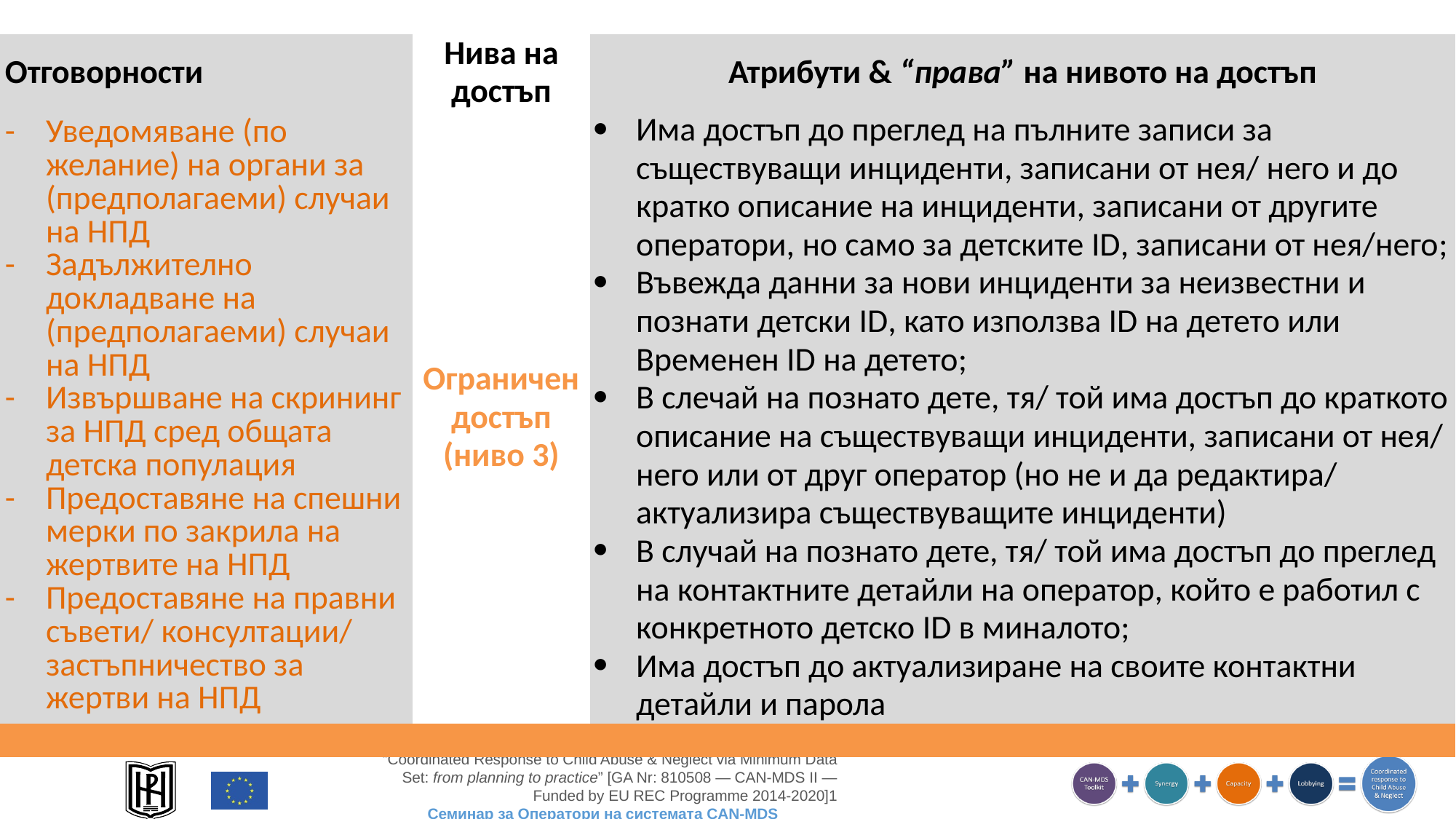

| Отговорности | Нива на достъп | Атрибути & “права” на нивото на достъп |
| --- | --- | --- |
| Уведомяване (по желание) на органи за (предполагаеми) случаи на НПД Задължително докладване на (предполагаеми) случаи на НПД Извършване на скрининг за НПД сред общата детска популация Предоставяне на спешни мерки по закрила на жертвите на НПД Предоставяне на правни съвети/ консултации/ застъпничество за жертви на НПД | Ограничен достъп (ниво 3) | Има достъп до преглед на пълните записи за съществуващи инциденти, записани от нея/ него и до кратко описание на инциденти, записани от другите оператори, но само за детските ID, записани от нея/него; Въвежда данни за нови инциденти за неизвестни и познати детски ID, като използва ID на детето или Временен ID на детето; В слечай на познато дете, тя/ той има достъп до краткото описание на съществуващи инциденти, записани от нея/ него или от друг оператор (но не и да редактира/ актуализира съществуващите инциденти) В случай на познато дете, тя/ той има достъп до преглед на контактните детайли на оператор, който е работил с конкретното детско ID в миналото; Има достъп до актуализиране на своите контактни детайли и парола |
|  |  |  |